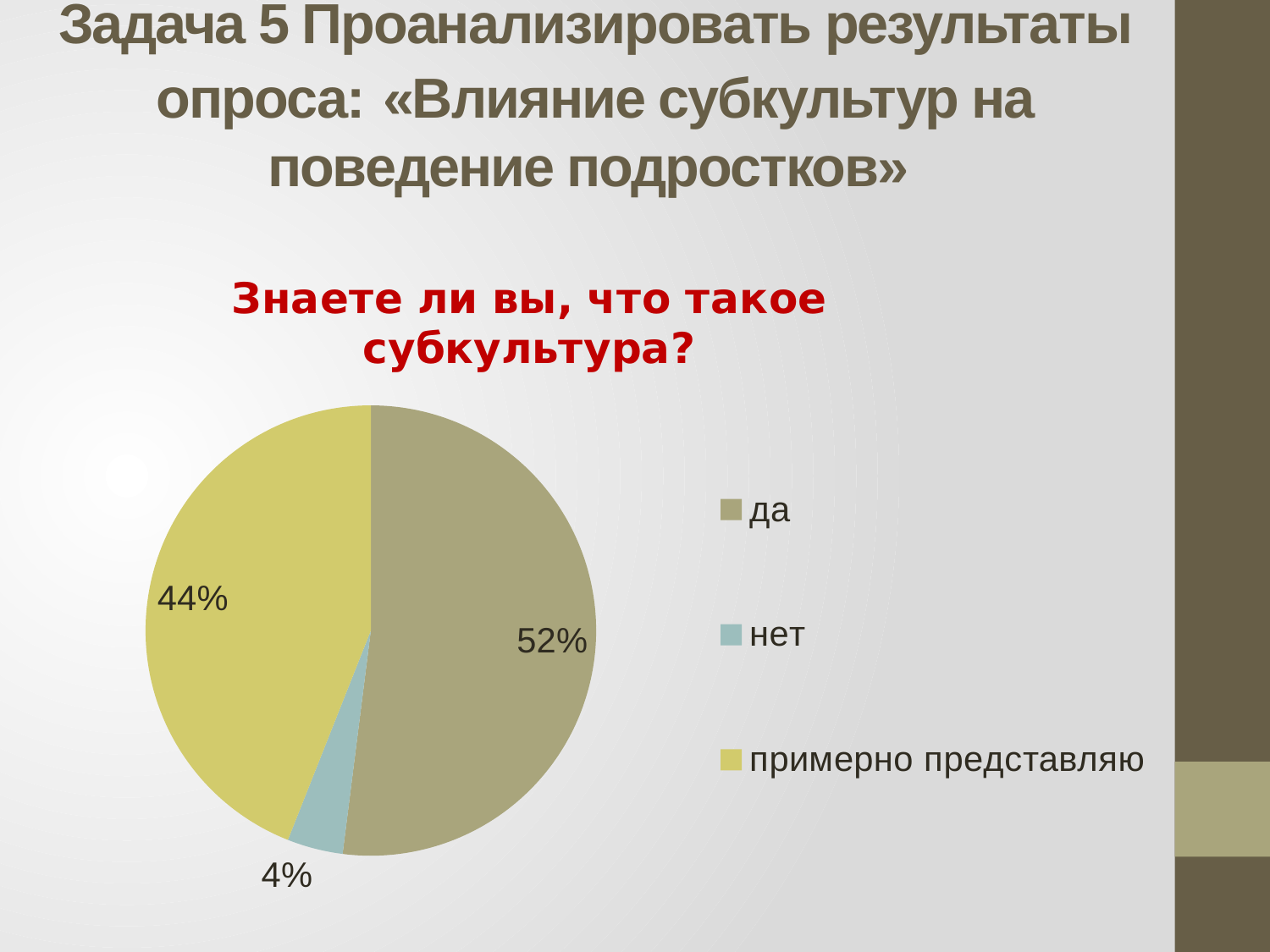

# Задача 5 Проанализировать результаты опроса: «Влияние субкультур на поведение подростков»

### Chart: Знаете ли вы, что такое субкультура?

| Category | Что такое субкультура? |
|---|---|
| да | 13.0 |
| нет | 1.0 |
| примерно представляю | 11.0 |